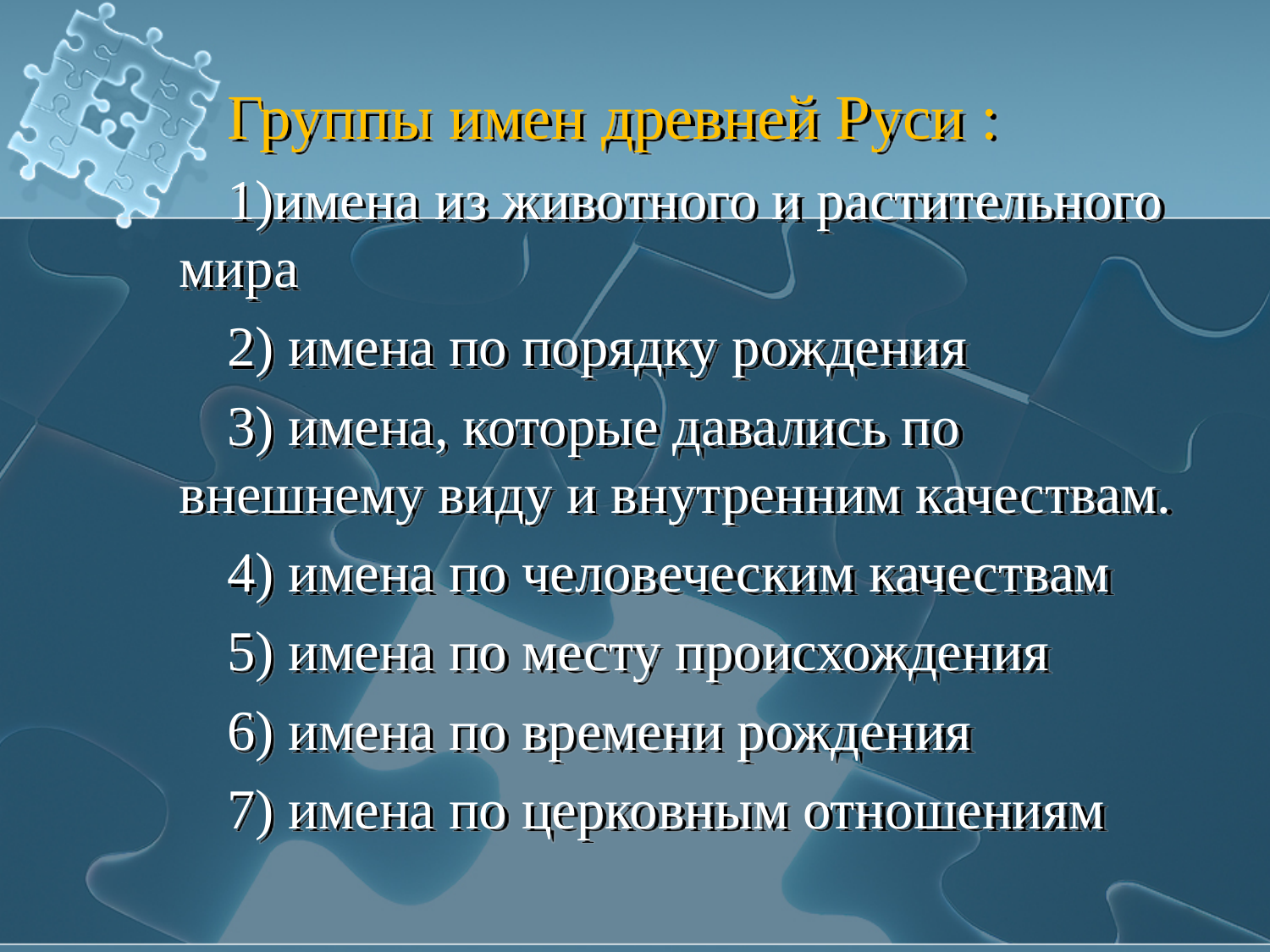

Группы имен древней Руси :
1)имена из животного и растительного мира
2) имена по порядку рождения
3) имена, которые давались по внешнему виду и внутренним качествам.
4) имена по человеческим качествам
5) имена по месту происхождения
6) имена по времени рождения
7) имена по церковным отношениям